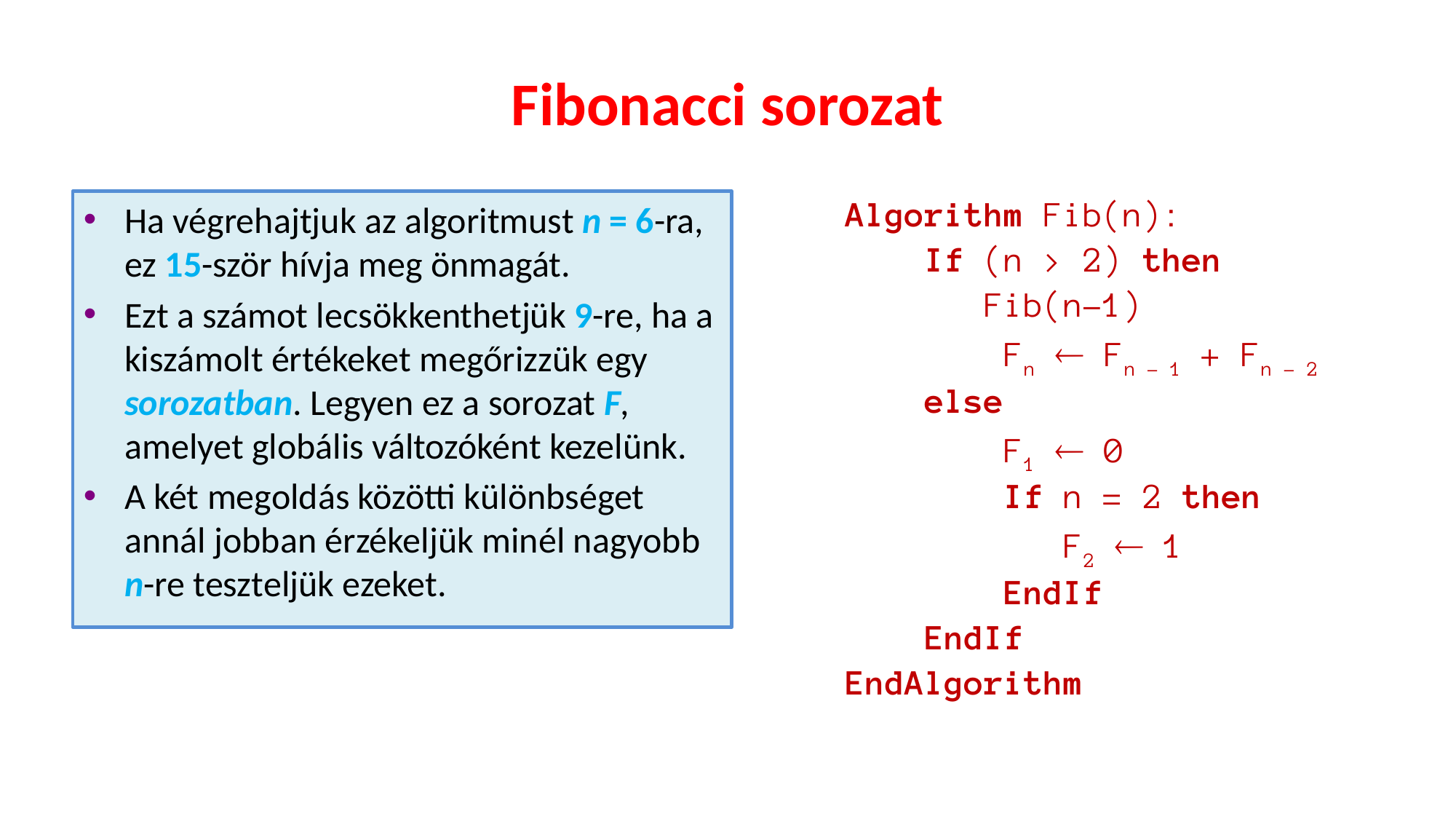

# Fibonacci sorozat
Ha végrehajtjuk az algoritmust n = 6-ra, ez 15-ször hívja meg önmagát.
Ezt a számot lecsökkenthetjük 9-re, ha a kiszámolt értékeket megőrizzük egy sorozatban. Legyen ez a sorozat F, amelyet globális változóként kezelünk.
A két megoldás közötti különbséget annál jobban érzékeljük minél nagyobb n-re teszteljük ezeket.
Algorithm Fib(n):
    If (n > 2) then
       Fib(n-1)
        Fn ← Fn - 1 + Fn - 2
    else
        F1 ← 0
        If n = 2 then
           F2 ← 1
        EndIf
    EndIf
EndAlgorithm